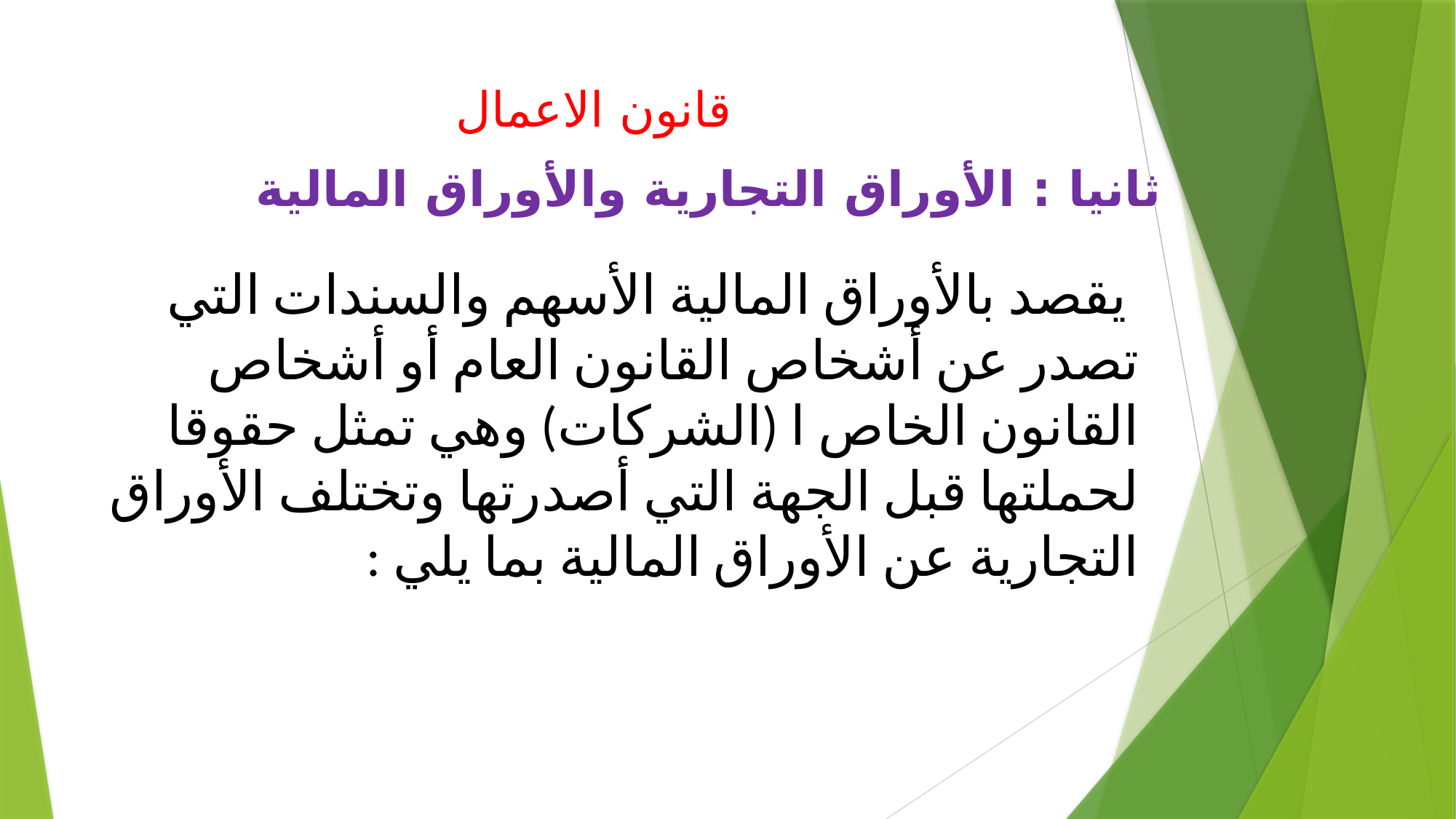

# قانون الاعمال
ثانيا : الأوراق التجارية والأوراق المالية
 يقصد بالأوراق المالية الأسهم والسندات التي تصدر عن أشخاص القانون العام أو أشخاص القانون الخاص ا (الشركات) وهي تمثل حقوقا لحملتها قبل الجهة التي أصدرتها وتختلف الأوراق التجارية عن الأوراق المالية بما يلي :